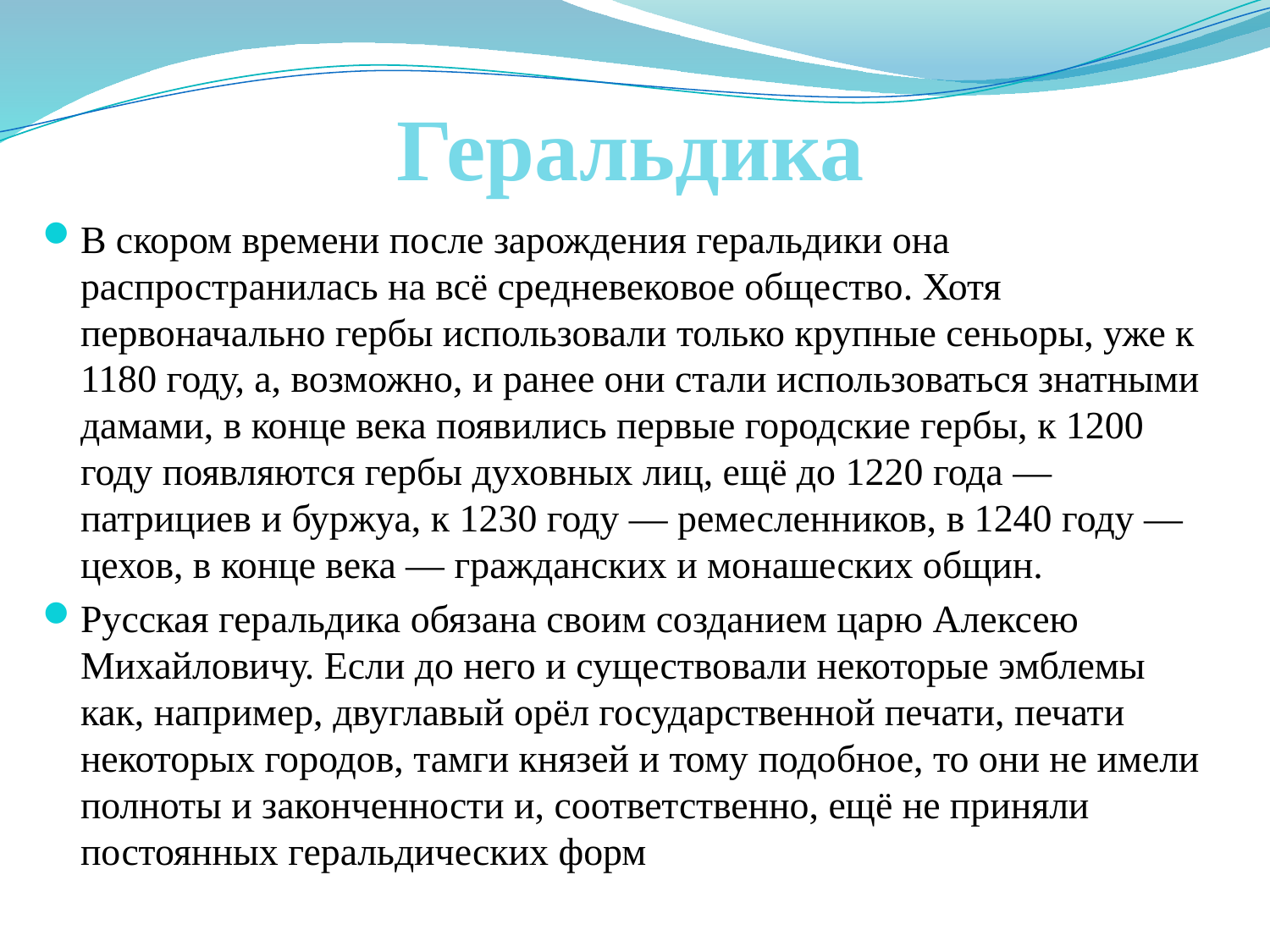

# Геральдика
В скором времени после зарождения геральдики она распространилась на всё средневековое общество. Хотя первоначально гербы использовали только крупные сеньоры, уже к 1180 году, а, возможно, и ранее они стали использоваться знатными дамами, в конце века появились первые городские гербы, к 1200 году появляются гербы духовных лиц, ещё до 1220 года — патрициев и буржуа, к 1230 году — ремесленников, в 1240 году — цехов, в конце века — гражданских и монашеских общин.
Русская геральдика обязана своим созданием царю Алексею Михайловичу. Если до него и существовали некоторые эмблемы  как, например, двуглавый орёл государственной печати, печати некоторых городов, тамги князей и тому подобное, то они не имели полноты и законченности и, соответственно, ещё не приняли постоянных геральдических форм